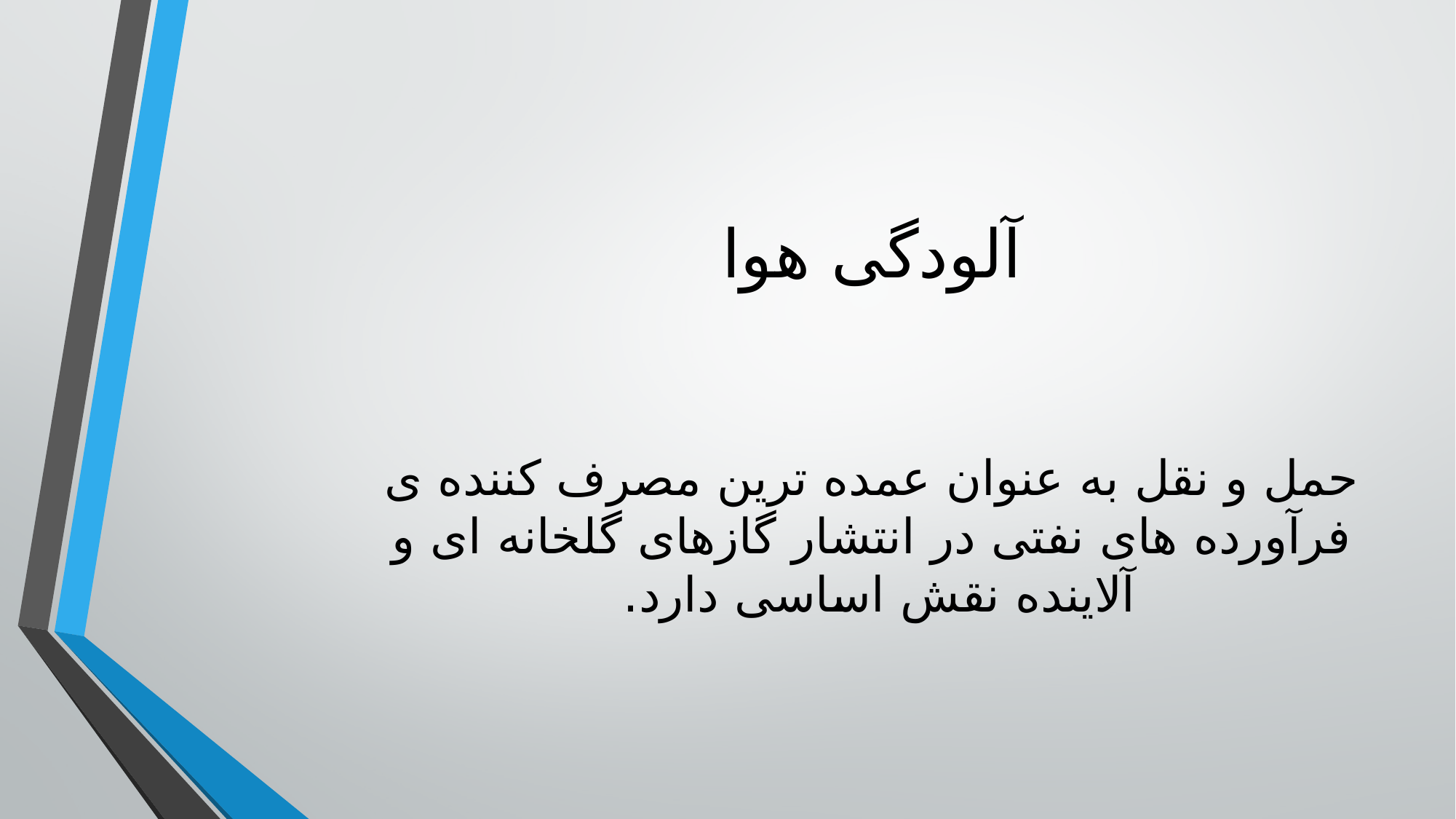

آلودگی هوا

حمل و نقل به عنوان عمده ترین مصرف کننده ی فرآورده های نفتی در انتشار گازهای گلخانه ای و آلاینده نقش اساسی دارد.